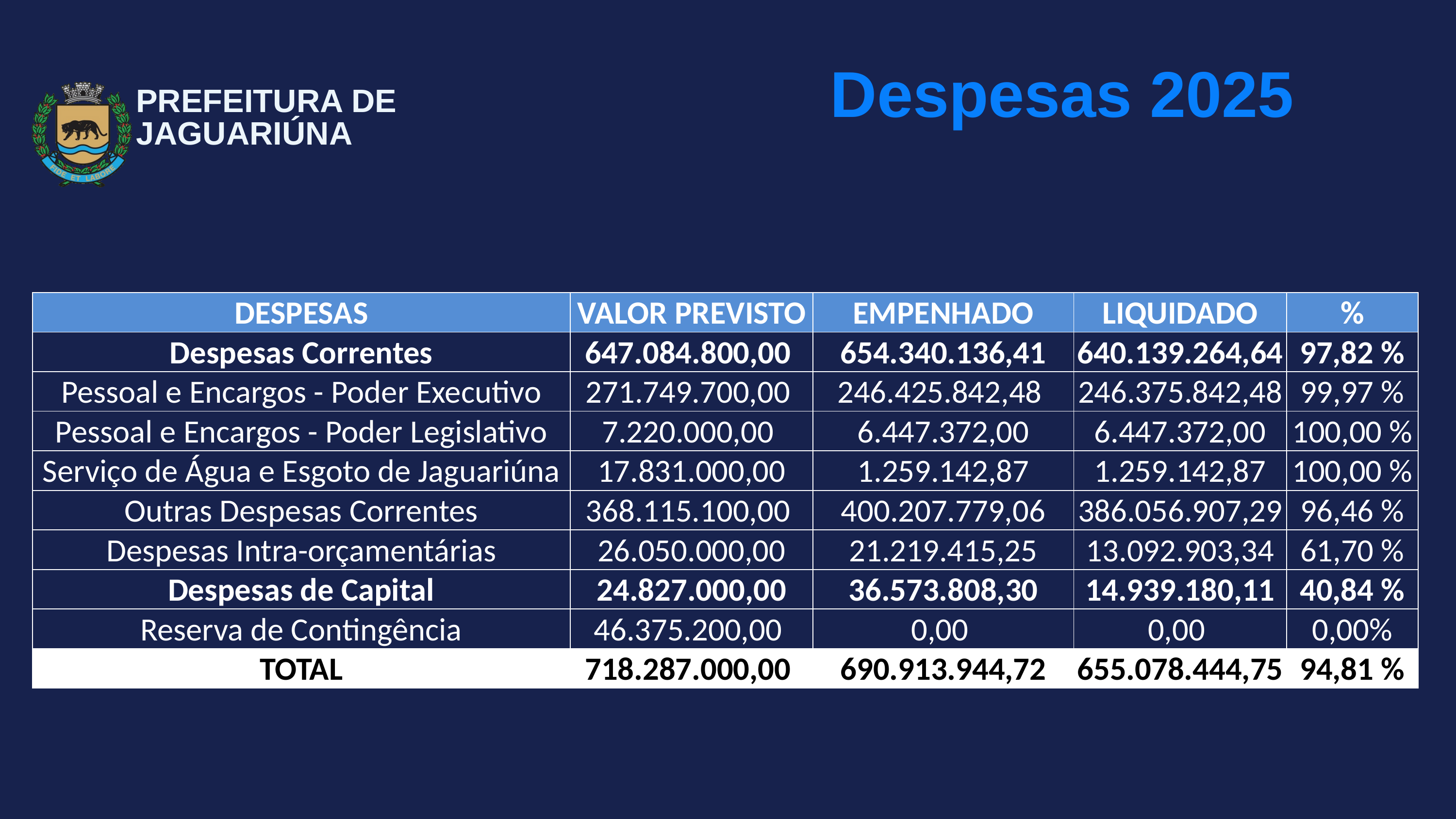

Despesas 2025

PREFEITURA DE JAGUARIÚNA
| DESPESAS | VALOR PREVISTO | EMPENHADO | LIQUIDADO | % |
| --- | --- | --- | --- | --- |
| Despesas Correntes | 647.084.800,00 | 654.340.136,41 | 640.139.264,64 | 97,82 % |
| Pessoal e Encargos - Poder Executivo | 271.749.700,00 | 246.425.842,48 | 246.375.842,48 | 99,97 % |
| Pessoal e Encargos - Poder Legislativo | 7.220.000,00 | 6.447.372,00 | 6.447.372,00 | 100,00 % |
| Serviço de Água e Esgoto de Jaguariúna | 17.831.000,00 | 1.259.142,87 | 1.259.142,87 | 100,00 % |
| Outras Despesas Correntes | 368.115.100,00 | 400.207.779,06 | 386.056.907,29 | 96,46 % |
| Despesas Intra-orçamentárias | 26.050.000,00 | 21.219.415,25 | 13.092.903,34 | 61,70 % |
| Despesas de Capital | 24.827.000,00 | 36.573.808,30 | 14.939.180,11 | 40,84 % |
| Reserva de Contingência | 46.375.200,00 | 0,00 | 0,00 | 0,00% |
| TOTAL | 718.287.000,00 | 690.913.944,72 | 655.078.444,75 | 94,81 % |